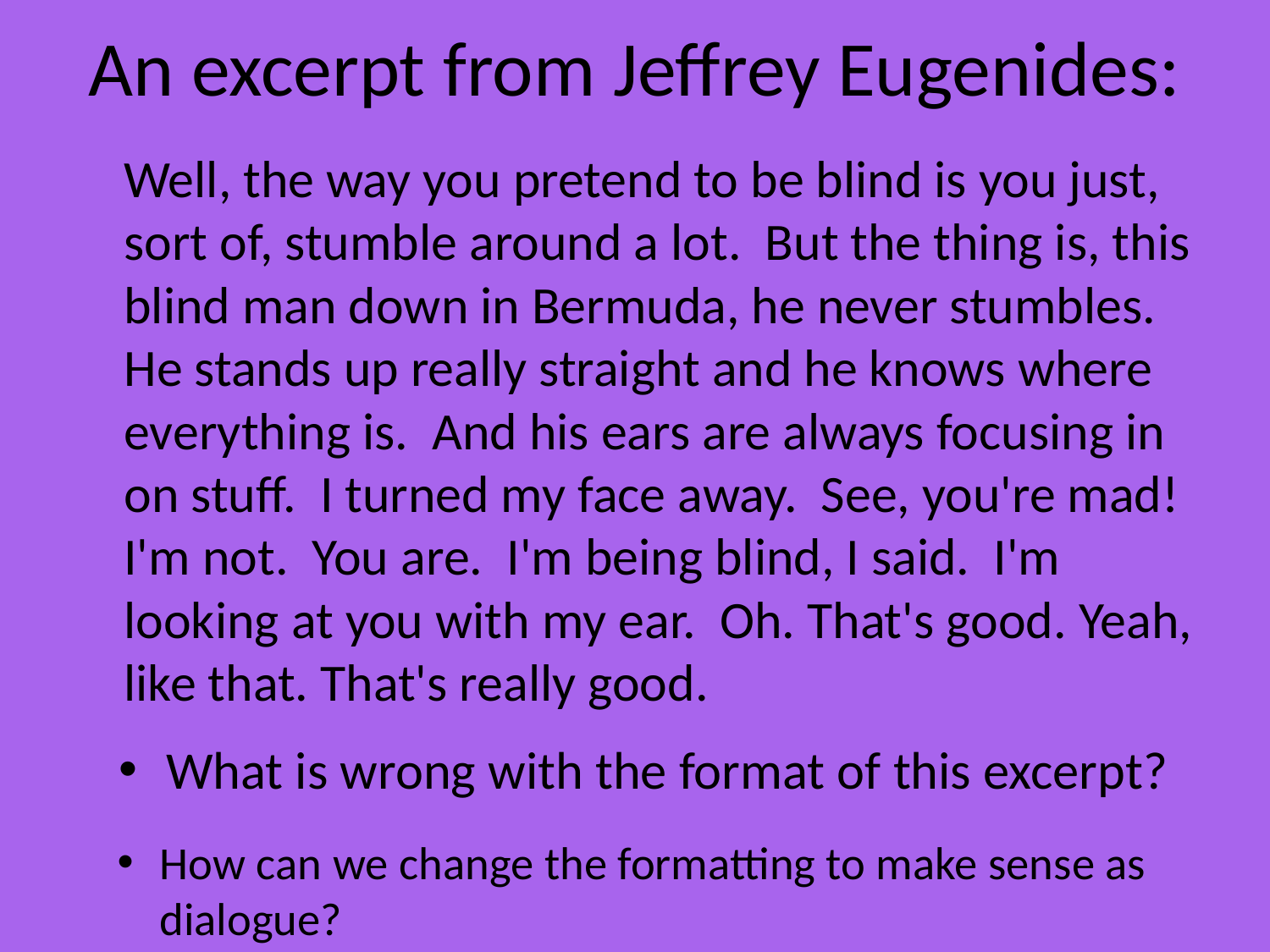

# An excerpt from Jeffrey Eugenides:
    Well, the way you pretend to be blind is you just, sort of, stumble around a lot.  But the thing is, this blind man down in Bermuda, he never stumbles.  He stands up really straight and he knows where everything is.  And his ears are always focusing in on stuff.  I turned my face away.  See, you're mad!  I'm not.  You are.  I'm being blind, I said.  I'm looking at you with my ear.  Oh. That's good. Yeah, like that. That's really good.

What is wrong with the format of this excerpt?
How can we change the formatting to make sense as dialogue?